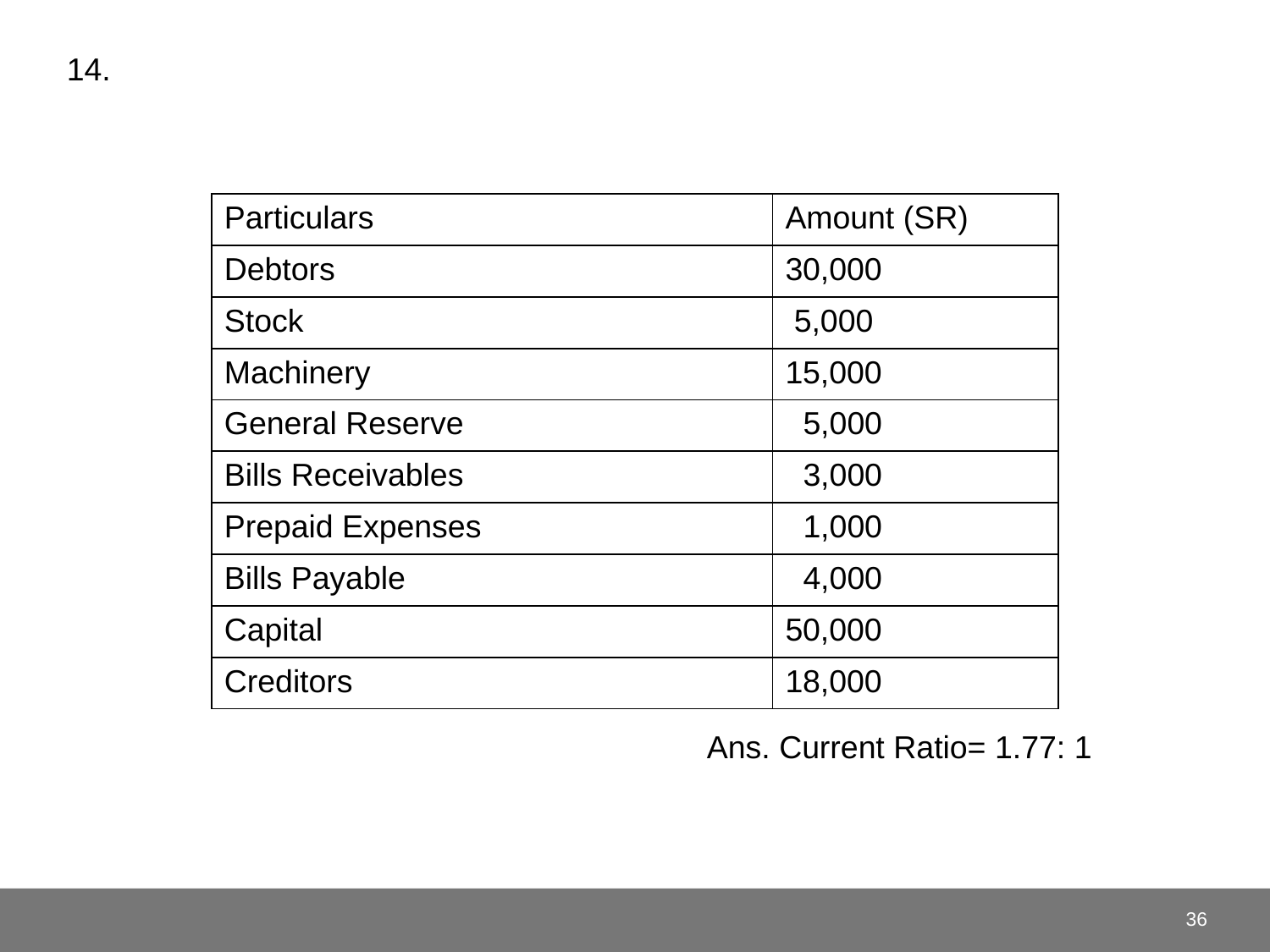

14.

                                                                        Ans. Current Ratio= 1.77: 1
| Particulars | Amount (SR) |
| --- | --- |
| Debtors | 30,000 |
| Stock | 5,000 |
| Machinery | 15,000 |
| General Reserve | 5,000 |
| Bills Receivables | 3,000 |
| Prepaid Expenses | 1,000 |
| Bills Payable | 4,000 |
| Capital | 50,000 |
| Creditors | 18,000 |
36